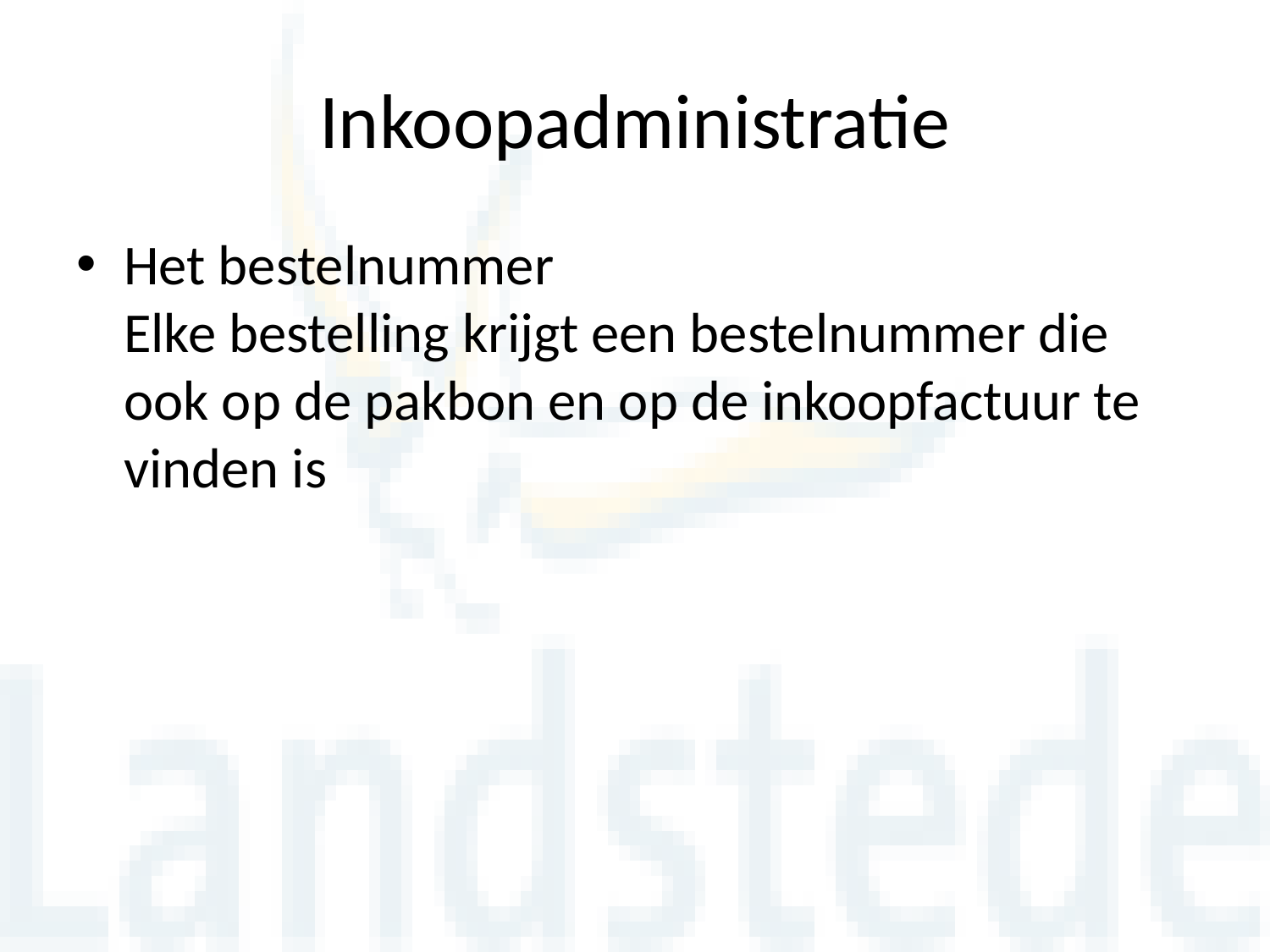

# Inkoopadministratie
Het bestelnummer
Elke bestelling krijgt een bestelnummer die ook op de pakbon en op de inkoopfactuur te vinden is